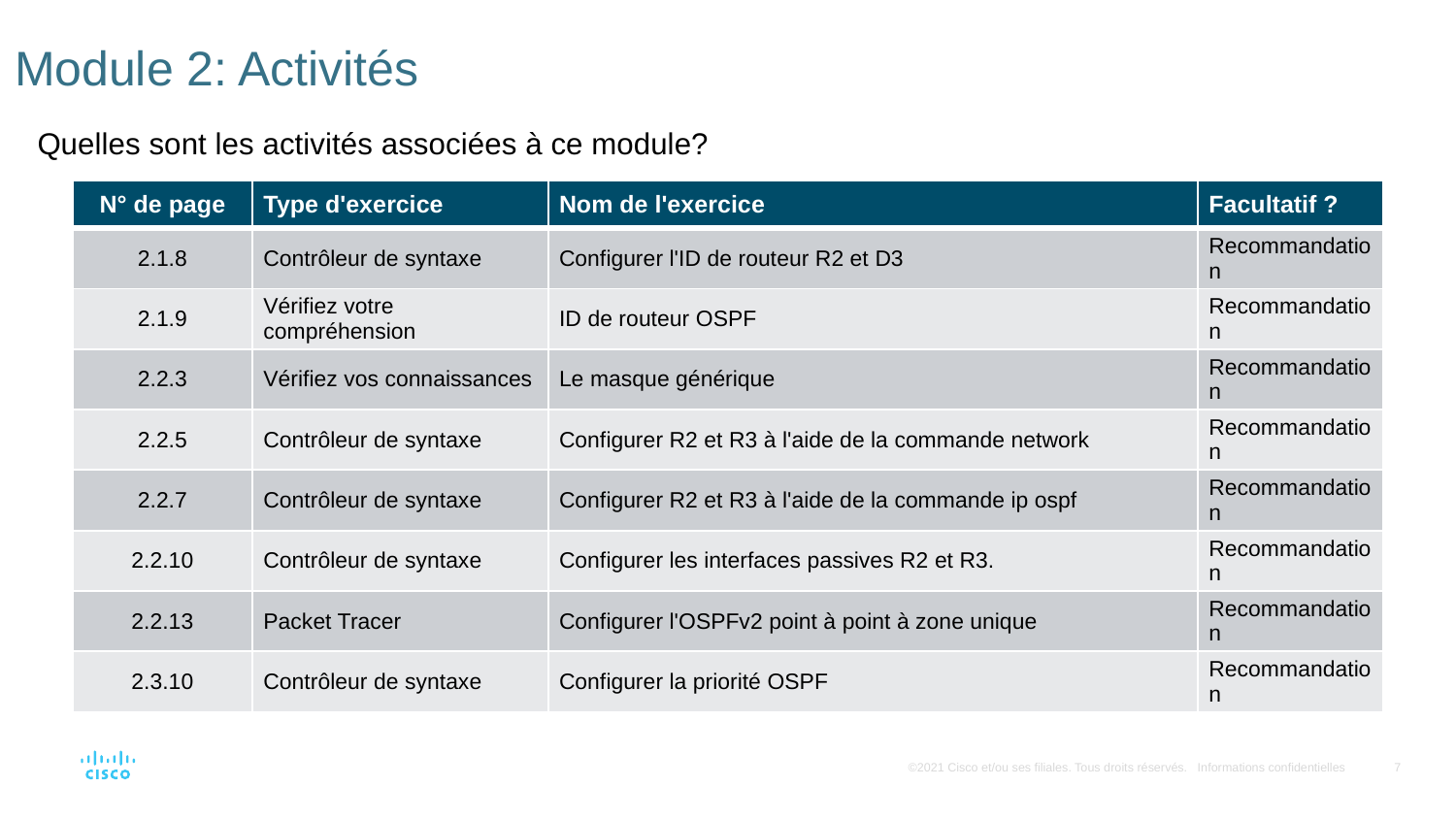

# Module 2: Activités
Quelles sont les activités associées à ce module?

| N° de page | Type d'exercice | Nom de l'exercice | Facultatif ? |
| --- | --- | --- | --- |
| 2.1.8 | Contrôleur de syntaxe | Configurer l'ID de routeur R2 et D3 | Recommandation |
| 2.1.9 | Vérifiez votre compréhension | ID de routeur OSPF | Recommandation |
| 2.2.3 | Vérifiez vos connaissances | Le masque générique | Recommandation |
| 2.2.5 | Contrôleur de syntaxe | Configurer R2 et R3 à l'aide de la commande network | Recommandation |
| 2.2.7 | Contrôleur de syntaxe | Configurer R2 et R3 à l'aide de la commande ip ospf | Recommandation |
| 2.2.10 | Contrôleur de syntaxe | Configurer les interfaces passives R2 et R3. | Recommandation |
| 2.2.13 | Packet Tracer | Configurer l'OSPFv2 point à point à zone unique | Recommandation |
| 2.3.10 | Contrôleur de syntaxe | Configurer la priorité OSPF | Recommandation |